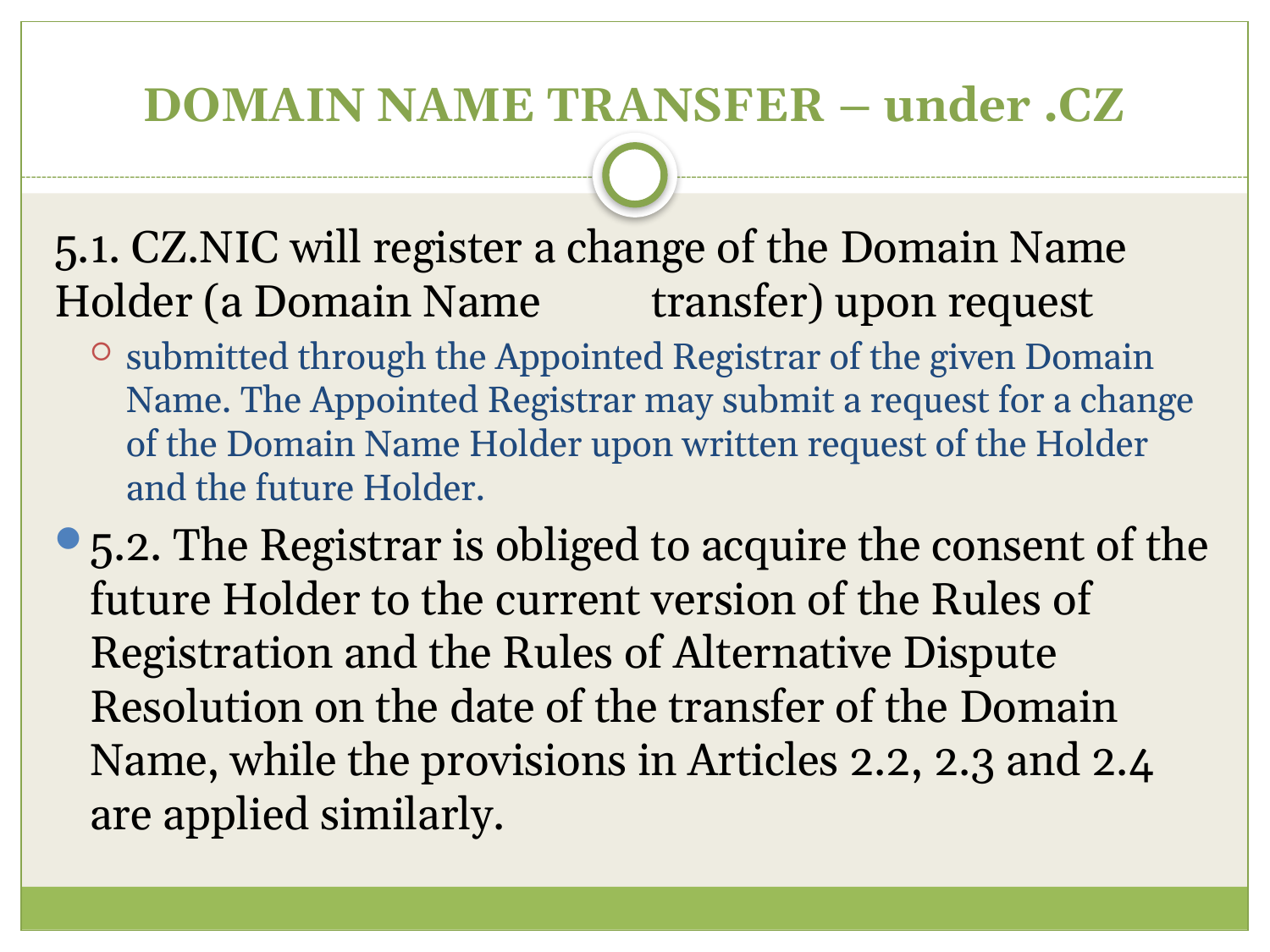

# DOMAIN NAME TRANSFER – under .CZ
5.1. CZ.NIC will register a change of the Domain Name Holder (a Domain Name 	transfer) upon request
submitted through the Appointed Registrar of the given Domain Name. The Appointed Registrar may submit a request for a change of the Domain Name Holder upon written request of the Holder and the future Holder.
5.2. The Registrar is obliged to acquire the consent of the future Holder to the current version of the Rules of Registration and the Rules of Alternative Dispute Resolution on the date of the transfer of the Domain Name, while the provisions in Articles 2.2, 2.3 and 2.4 are applied similarly.